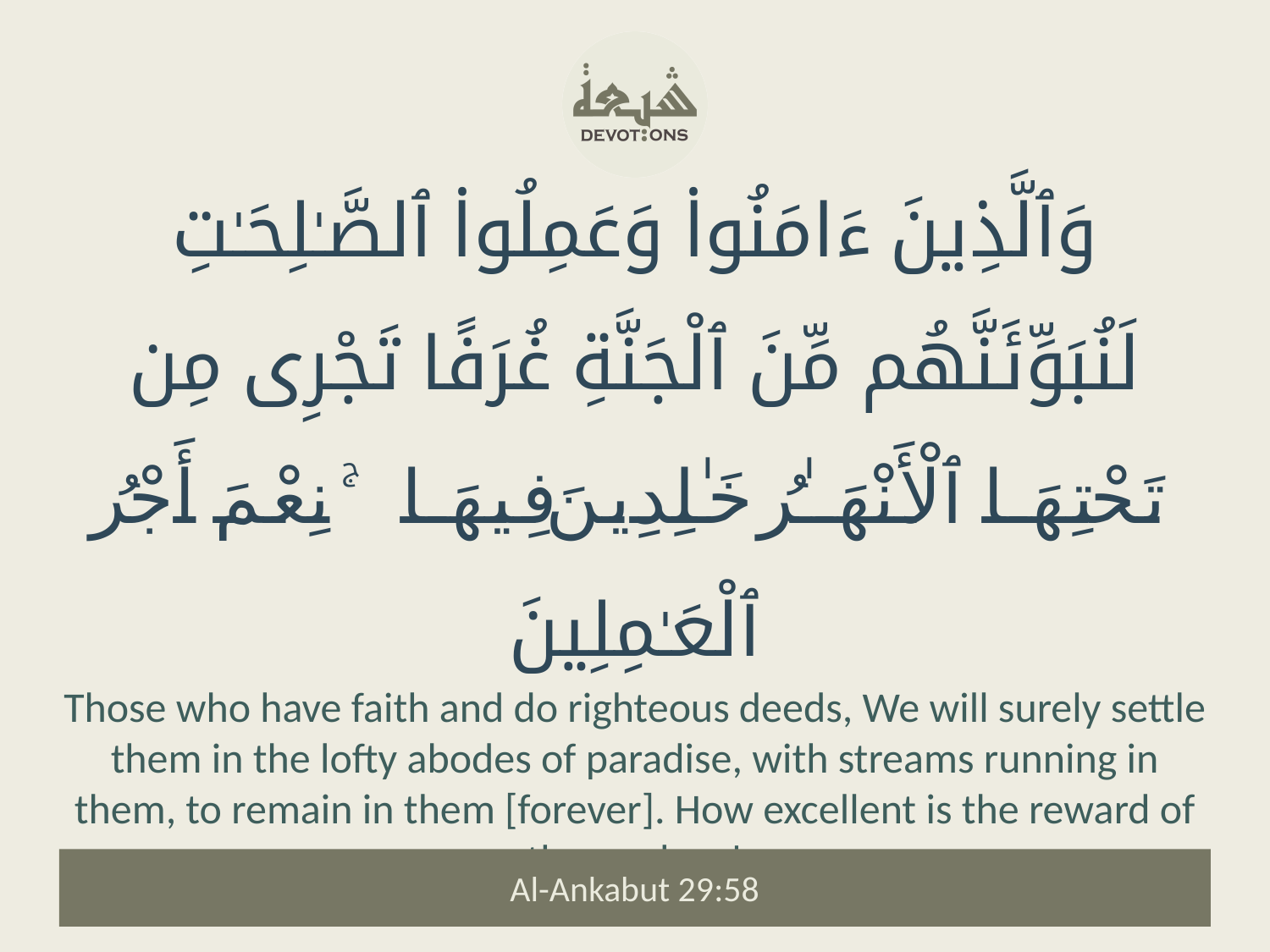

وَٱلَّذِينَ ءَامَنُوا۟ وَعَمِلُوا۟ ٱلصَّـٰلِحَـٰتِ لَنُبَوِّئَنَّهُم مِّنَ ٱلْجَنَّةِ غُرَفًا تَجْرِى مِن تَحْتِهَا ٱلْأَنْهَـٰرُ خَـٰلِدِينَ فِيهَا ۚ نِعْمَ أَجْرُ ٱلْعَـٰمِلِينَ
Those who have faith and do righteous deeds, We will surely settle them in the lofty abodes of paradise, with streams running in them, to remain in them [forever]. How excellent is the reward of the workers!
Al-Ankabut 29:58